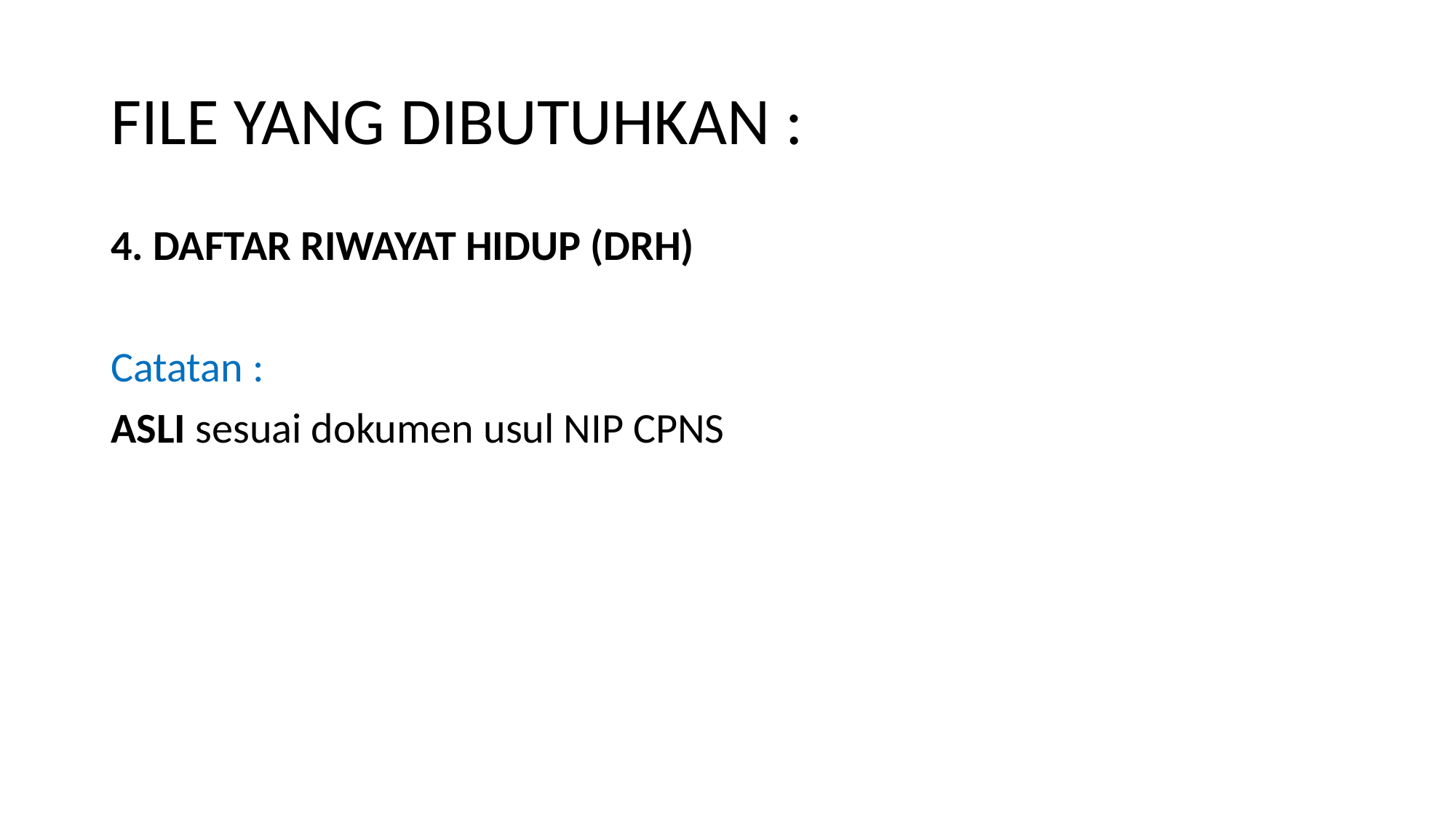

# FILE YANG DIBUTUHKAN :
4. DAFTAR RIWAYAT HIDUP (DRH)

Catatan :
ASLI sesuai dokumen usul NIP CPNS